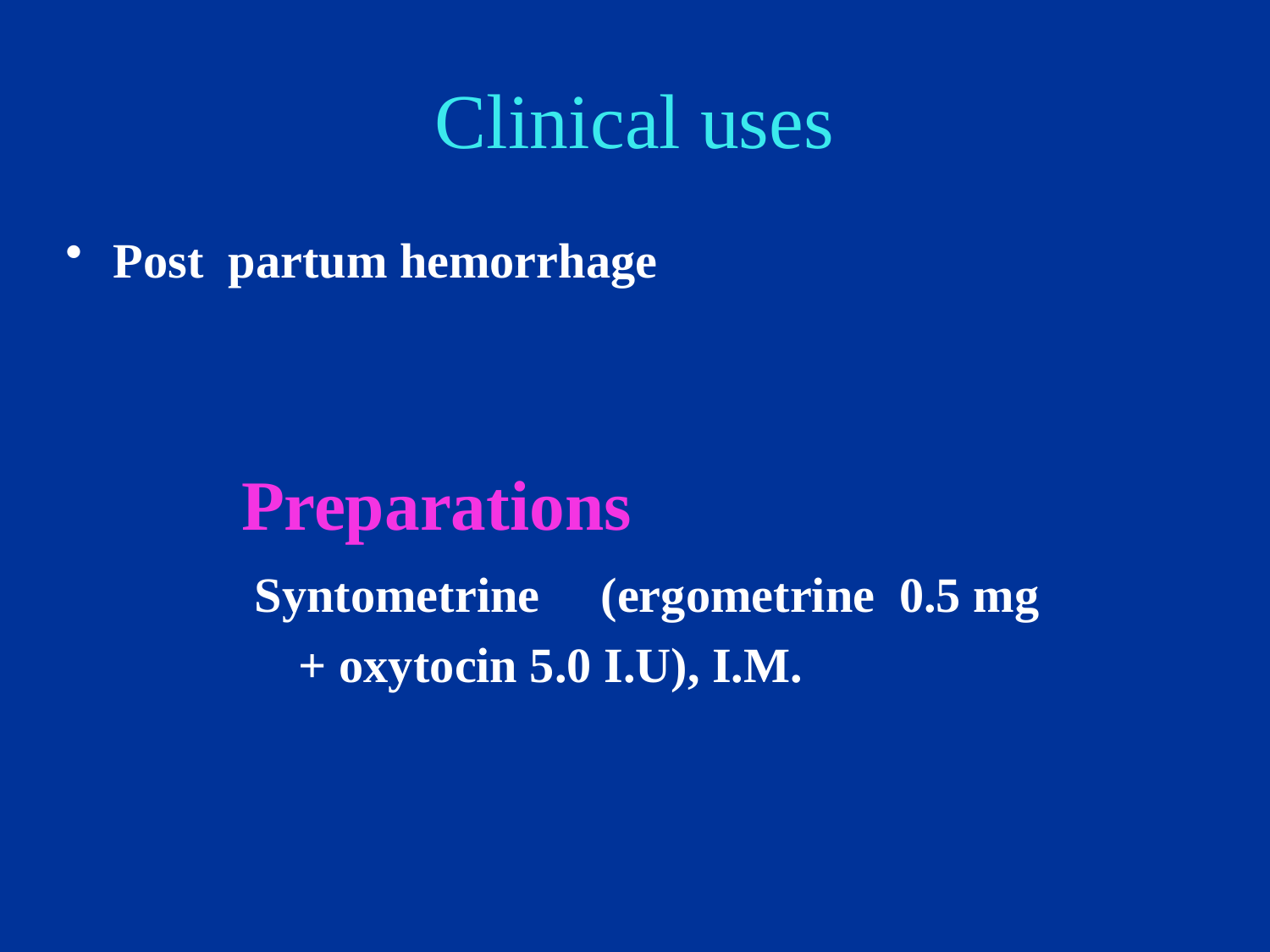

# Clinical uses
Post  partum hemorrhage

          Preparations
		 Syntometrine     (ergometrine  0.5 mg
                   + oxytocin 5.0 I.U), I.M.